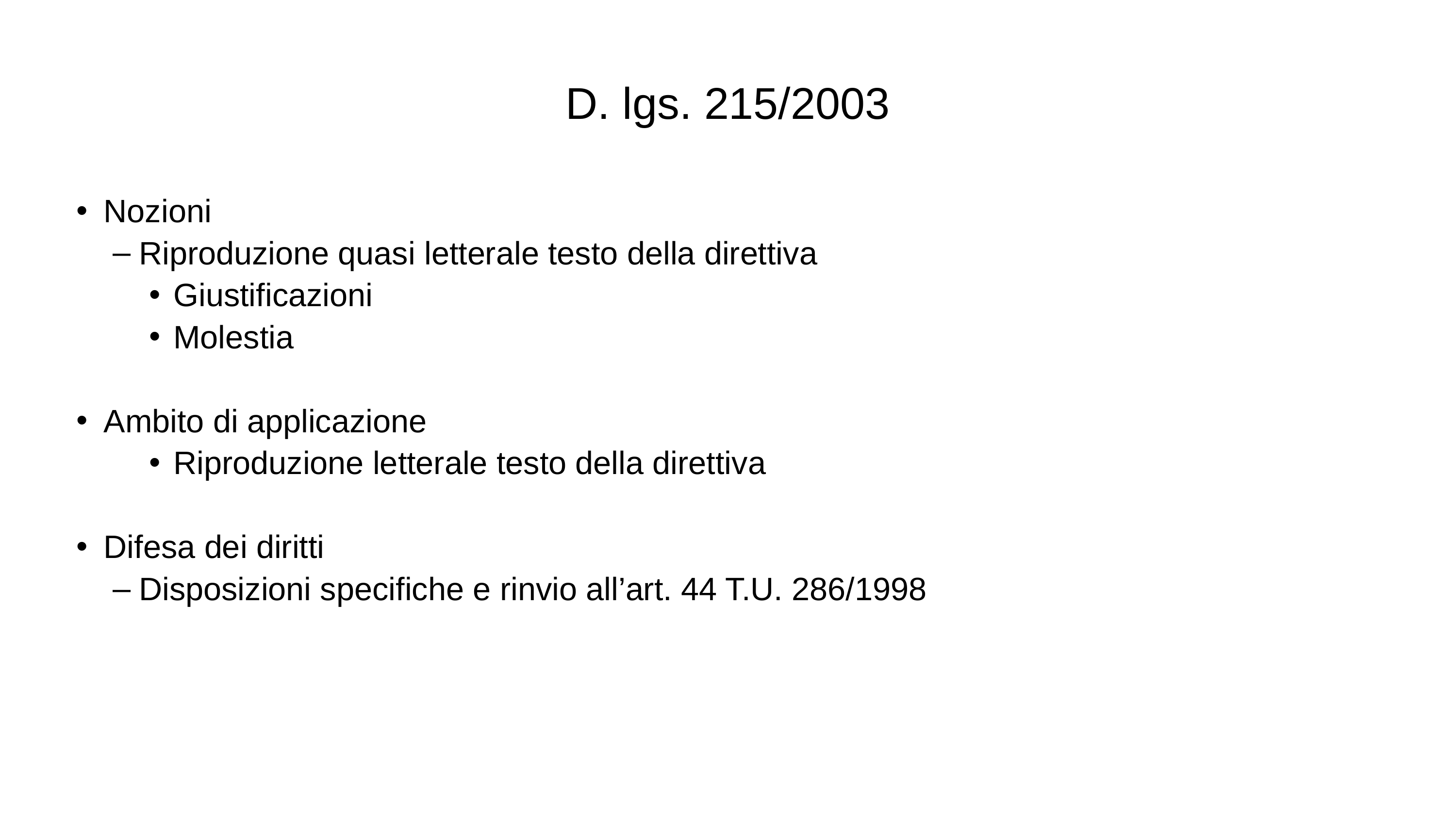

# D. lgs. 215/2003
Nozioni
Riproduzione quasi letterale testo della direttiva
Giustificazioni
Molestia

Ambito di applicazione
Riproduzione letterale testo della direttiva

Difesa dei diritti
Disposizioni specifiche e rinvio all’art. 44 T.U. 286/1998